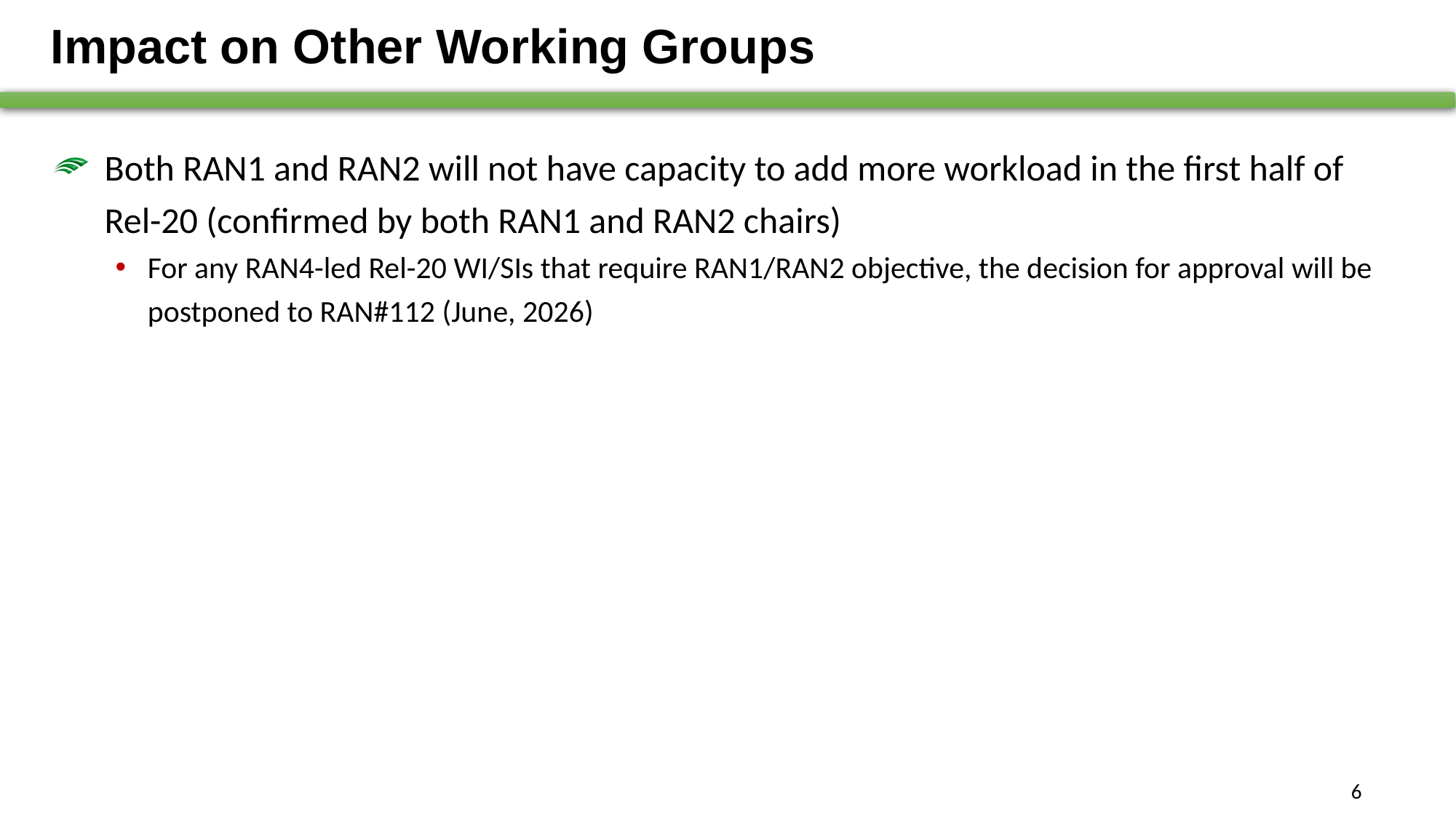

# Impact on Other Working Groups
Both RAN1 and RAN2 will not have capacity to add more workload in the first half of Rel-20 (confirmed by both RAN1 and RAN2 chairs)
For any RAN4-led Rel-20 WI/SIs that require RAN1/RAN2 objective, the decision for approval will be postponed to RAN#112 (June, 2026)